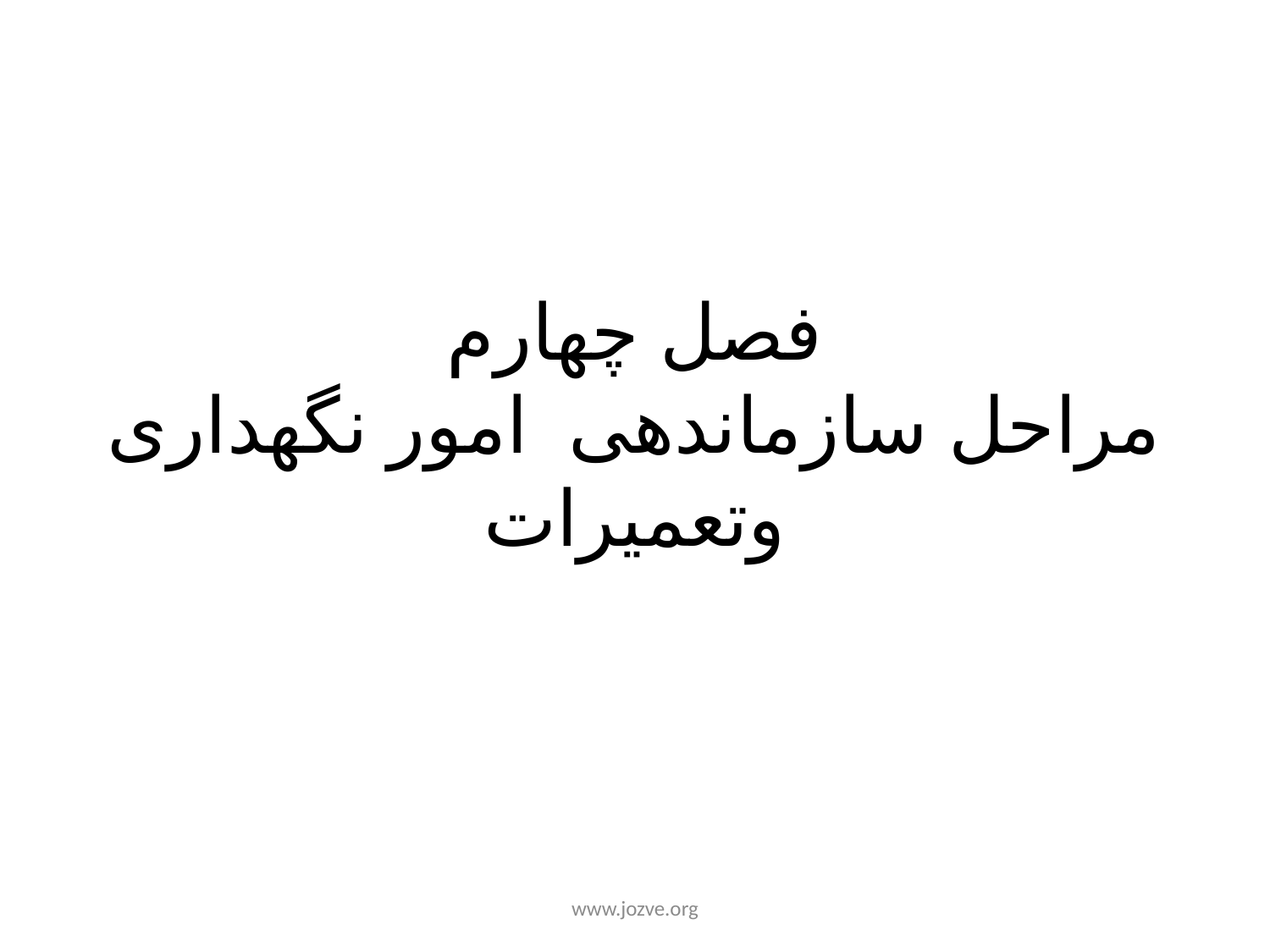

# فصل چهارم مراحل سازماندهی  امور نگهداری وتعمیرات
www.jozve.org